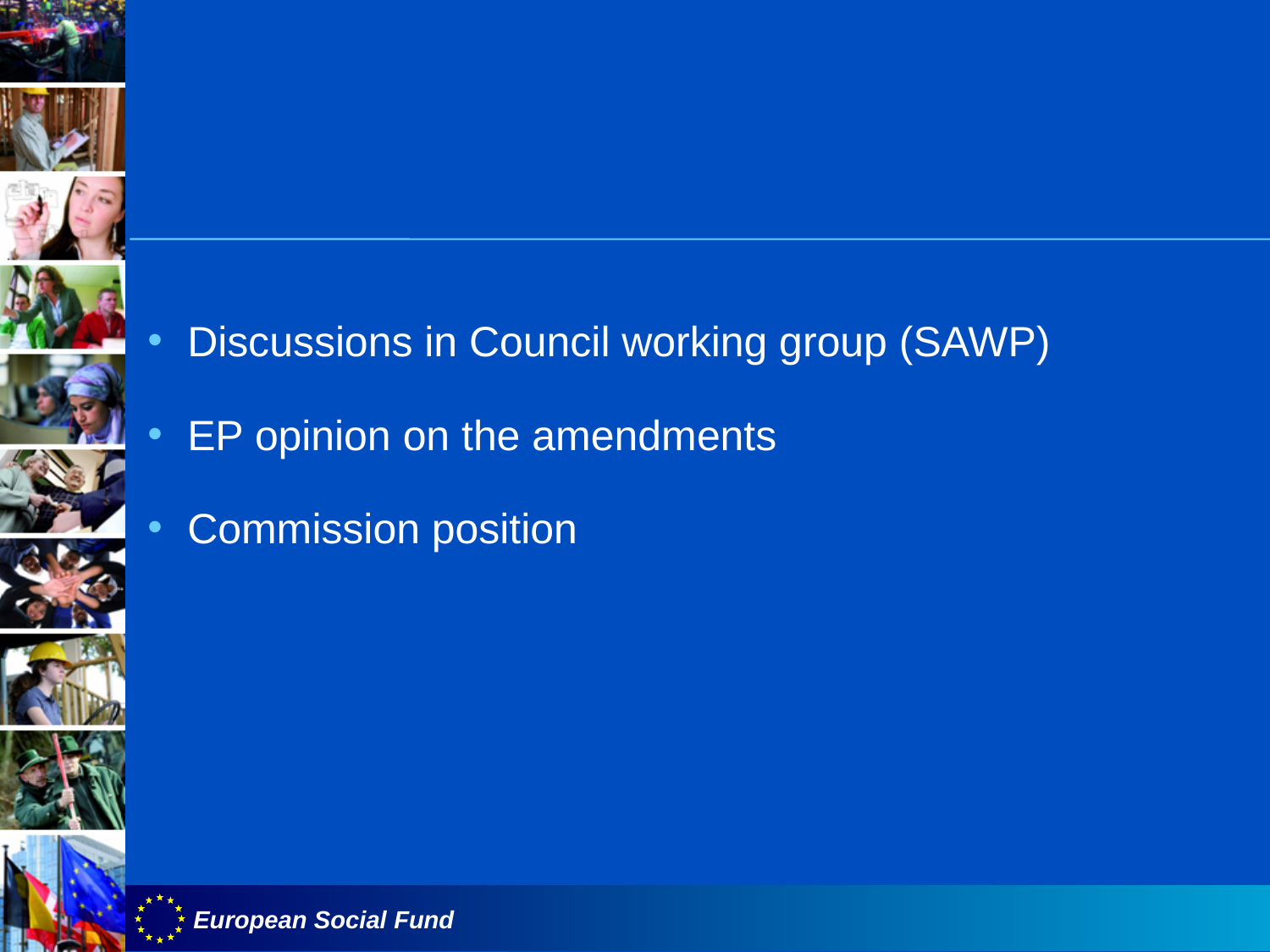

Discussions in Council working group (SAWP)
EP opinion on the amendments
Commission position